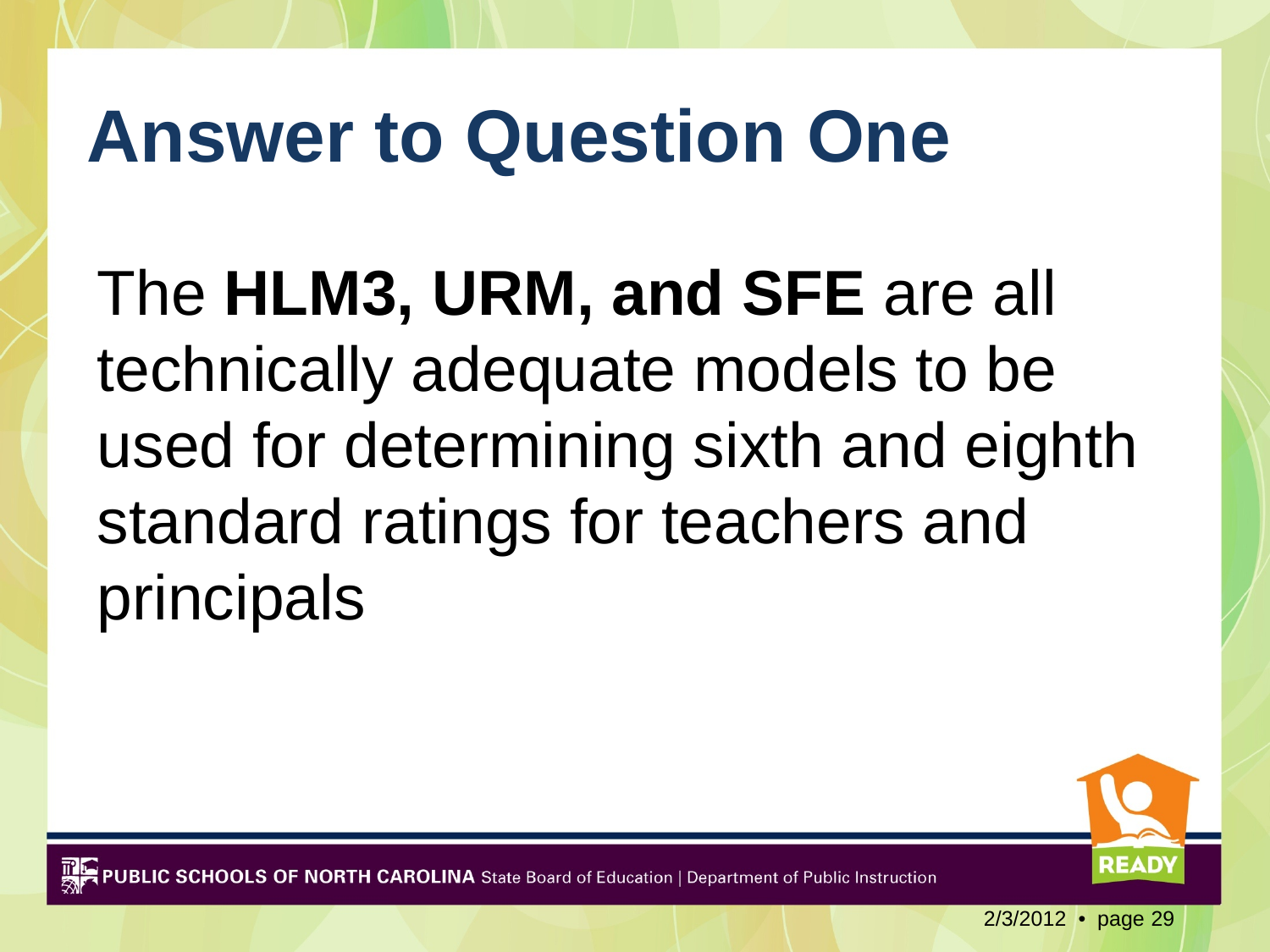

# Answer to Question One

The HLM3, URM, and SFE are all technically adequate models to be used for determining sixth and eighth standard ratings for teachers and principals

2/3/2012  •  page 29